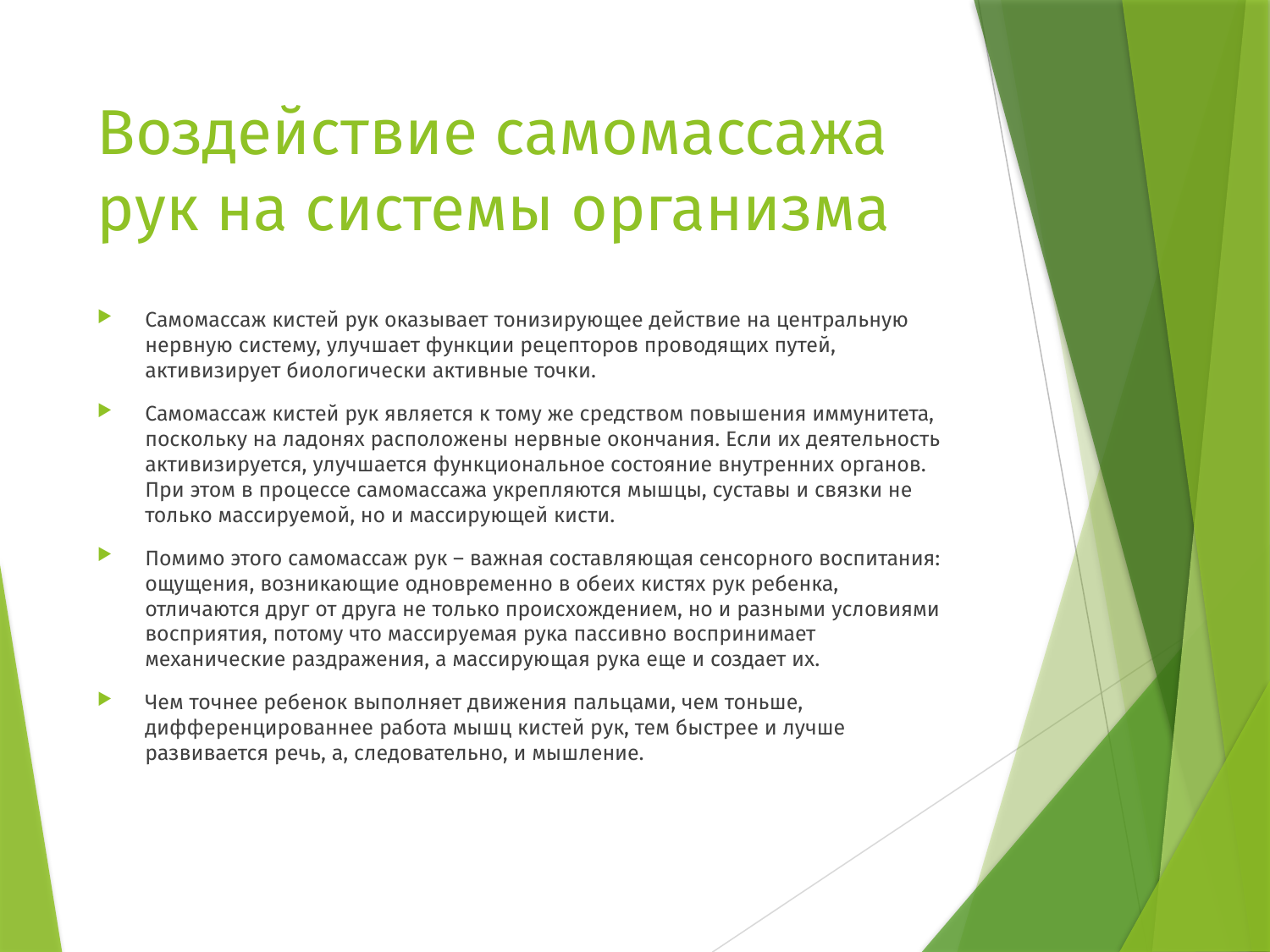

# Воздействие самомассажа рук на системы организма
Самомассаж кистей рук оказывает тонизирующее действие на центральную нервную систему, улучшает функции рецепторов проводящих путей, активизирует биологически активные точки.
Самомассаж кистей рук является к тому же средством повышения иммунитета, поскольку на ладонях расположены нервные окончания. Если их деятельность активизируется, улучшается функциональное состояние внутренних органов. При этом в процессе самомассажа укрепляются мышцы, суставы и связки не только массируемой, но и массирующей кисти.
Помимо этого самомассаж рук – важная составляющая сенсорного воспитания: ощущения, возникающие одновременно в обеих кистях рук ребенка, отличаются друг от друга не только происхождением, но и разными условиями восприятия, потому что массируемая рука пассивно воспринимает механические раздражения, а массирующая рука еще и создает их.
Чем точнее ребенок выполняет движения пальцами, чем тоньше, дифференцированнее работа мышц кистей рук, тем быстрее и лучше развивается речь, а, следовательно, и мышление.